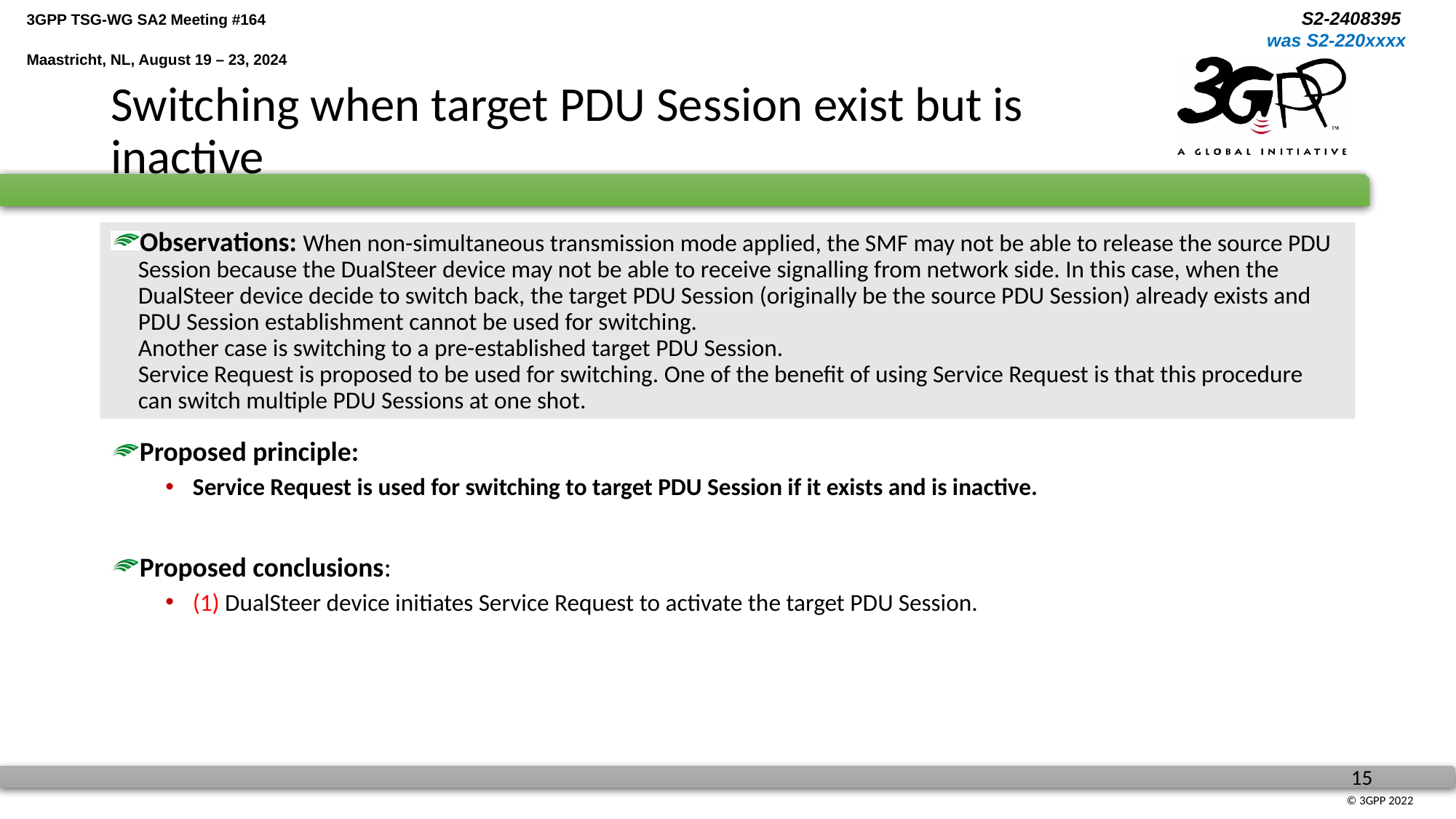

# Switching when target PDU Session exist but is inactive
Observations: When non-simultaneous transmission mode applied, the SMF may not be able to release the source PDU Session because the DualSteer device may not be able to receive signalling from network side. In this case, when the DualSteer device decide to switch back, the target PDU Session (originally be the source PDU Session) already exists and PDU Session establishment cannot be used for switching.
Another case is switching to a pre-established target PDU Session.
Service Request is proposed to be used for switching. One of the benefit of using Service Request is that this procedure can switch multiple PDU Sessions at one shot.
Proposed principle:
Service Request is used for switching to target PDU Session if it exists and is inactive.

Proposed conclusions:
(1) DualSteer device initiates Service Request to activate the target PDU Session.